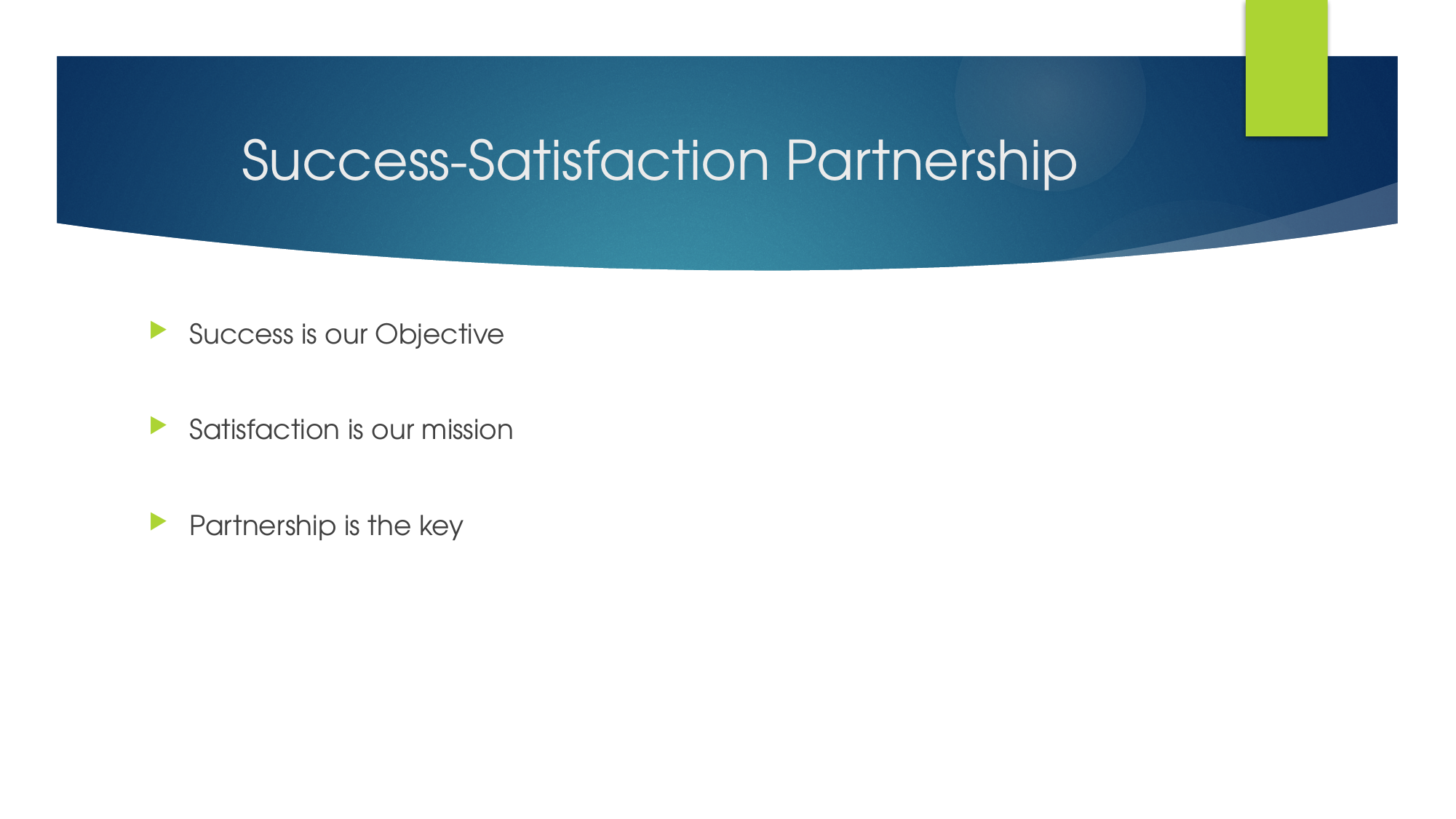

# Success-Satisfaction Partnership
Success is our Objective

Satisfaction is our mission

Partnership is the key